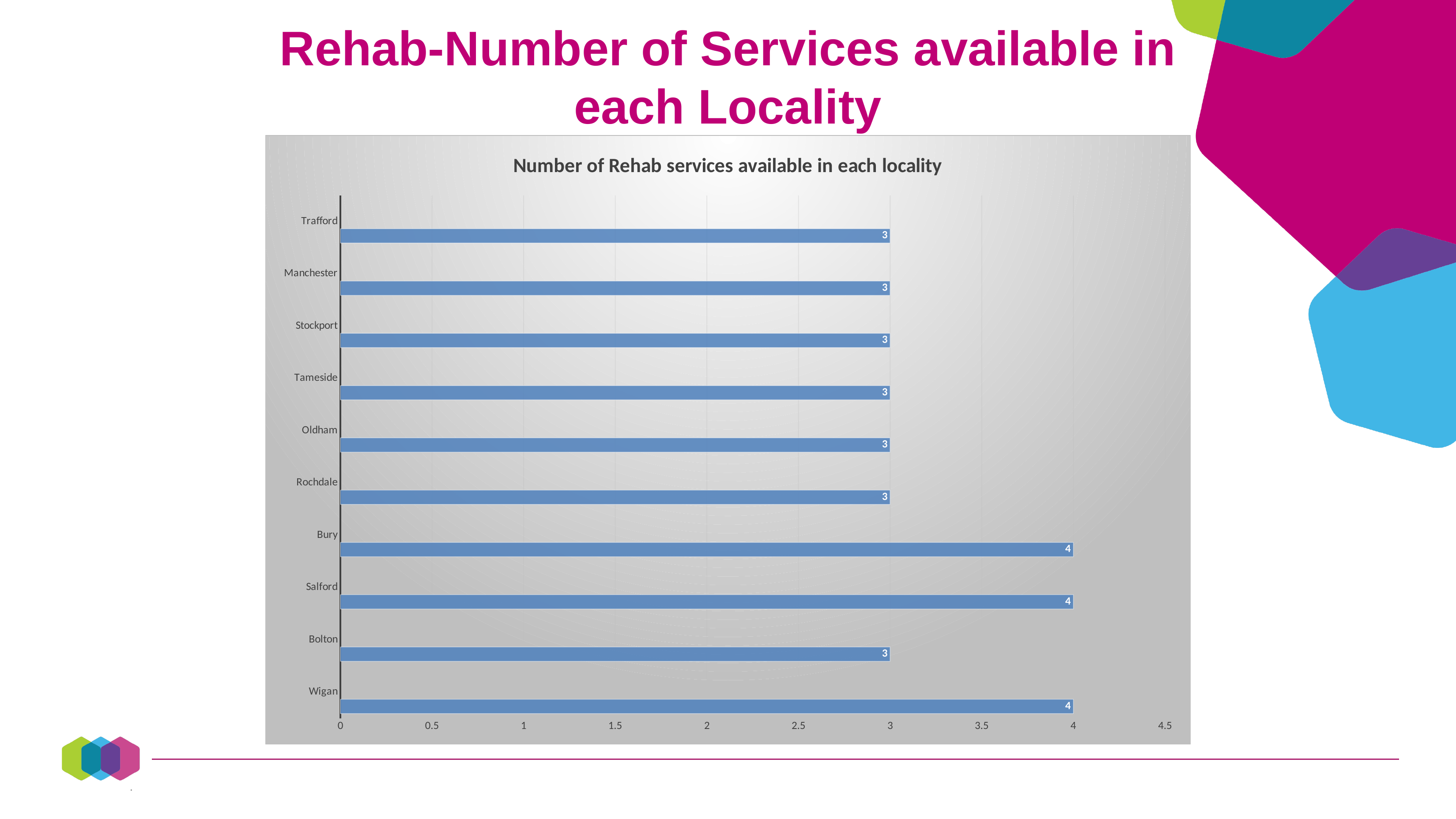

Rehab-Number of Services available in each Locality

### Chart: Number of Rehab services available in each locality

| Category | Series 1 | Column2 | Column1 |
|---|---|---|---|
| Wigan | 4.0 | None | None |
| Bolton | 3.0 | None | None |
| Salford | 4.0 | None | None |
| Bury | 4.0 | None | None |
| Rochdale | 3.0 | None | None |
| Oldham | 3.0 | None | None |
| Tameside | 3.0 | None | None |
| Stockport | 3.0 | None | None |
| Manchester | 3.0 | None | None |
| Trafford | 3.0 | None | None |